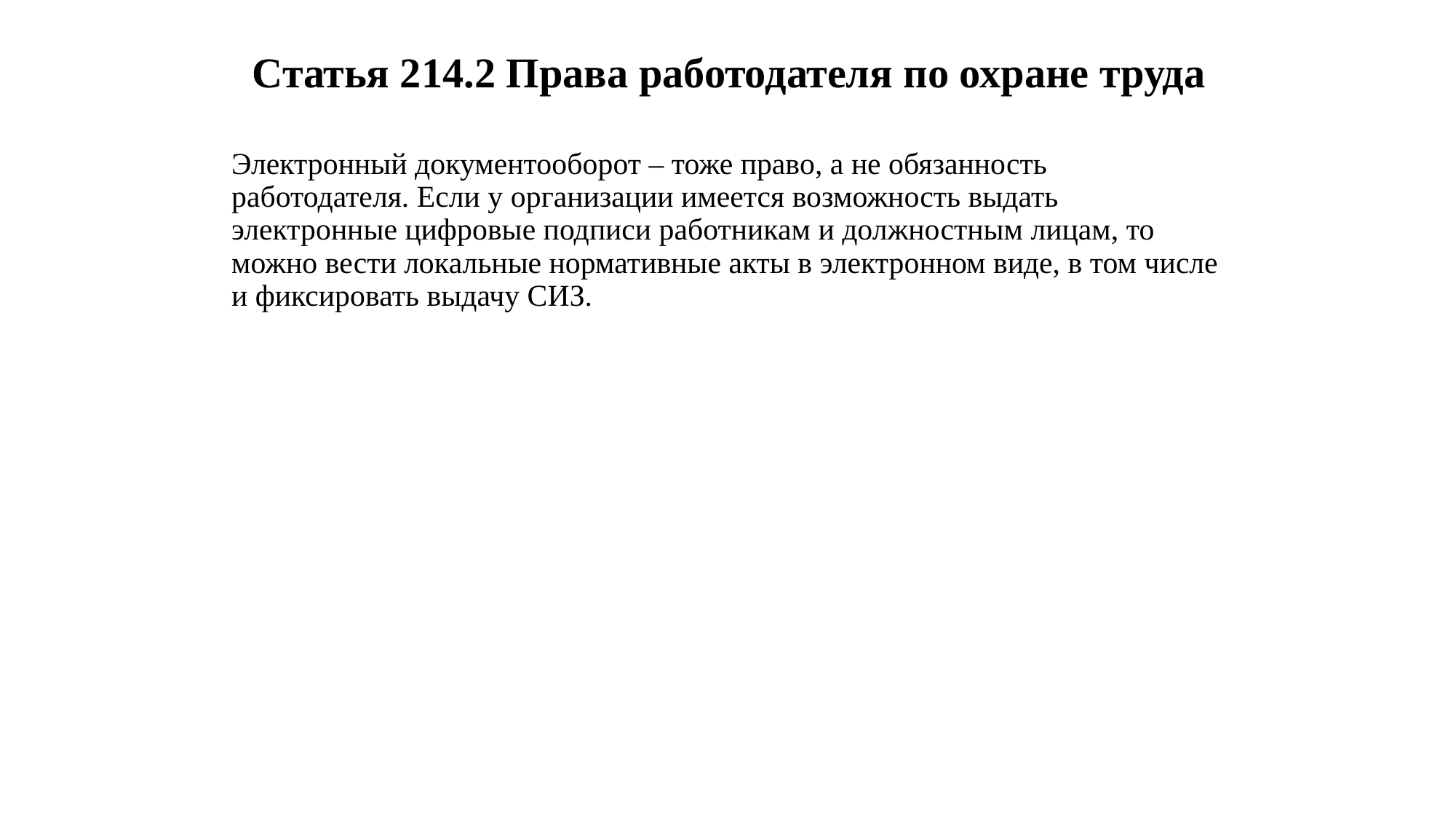

# Статья 214.2 Права работодателя по охране труда
Электронный документооборот – тоже право, а не обязанность работодателя. Если у организации имеется возможность выдать электронные цифровые подписи работникам и должностным лицам, то можно вести локальные нормативные акты в электронном виде, в том числе и фиксировать выдачу СИЗ.